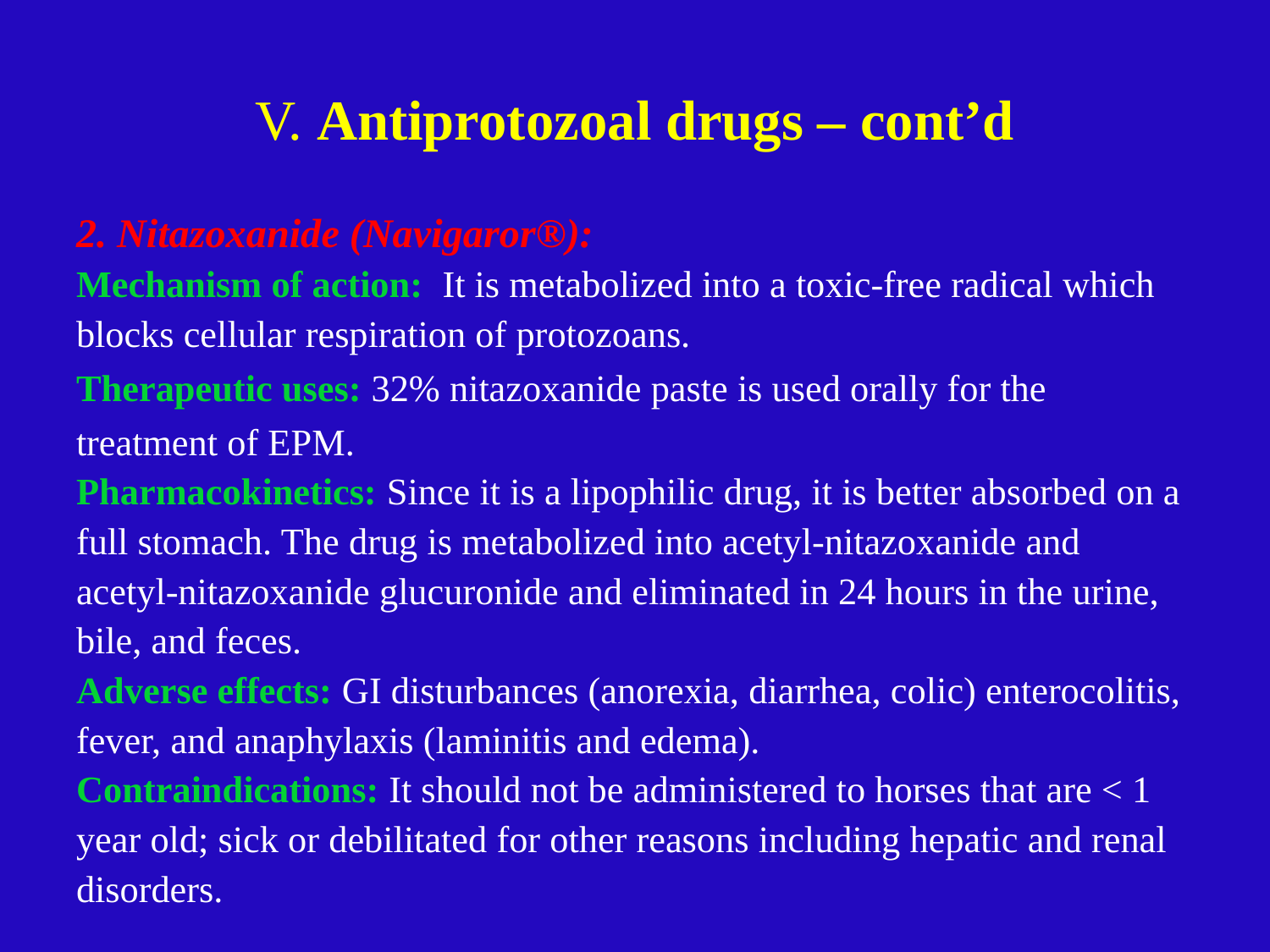

# V. Antiprotozoal drugs – cont’d
2. Nitazoxanide (Navigaror®):
Mechanism of action:  It is metabolized into a toxic-free radical which blocks cellular respiration of protozoans.
Therapeutic uses: 32% nitazoxanide paste is used orally for the treatment of EPM.
Pharmacokinetics: Since it is a lipophilic drug, it is better absorbed on a full stomach. The drug is metabolized into acetyl-nitazoxanide and acetyl-nitazoxanide glucuronide and eliminated in 24 hours in the urine, bile, and feces.
Adverse effects: GI disturbances (anorexia, diarrhea, colic) enterocolitis, fever, and anaphylaxis (laminitis and edema).
Contraindications: It should not be administered to horses that are < 1 year old; sick or debilitated for other reasons including hepatic and renal disorders.